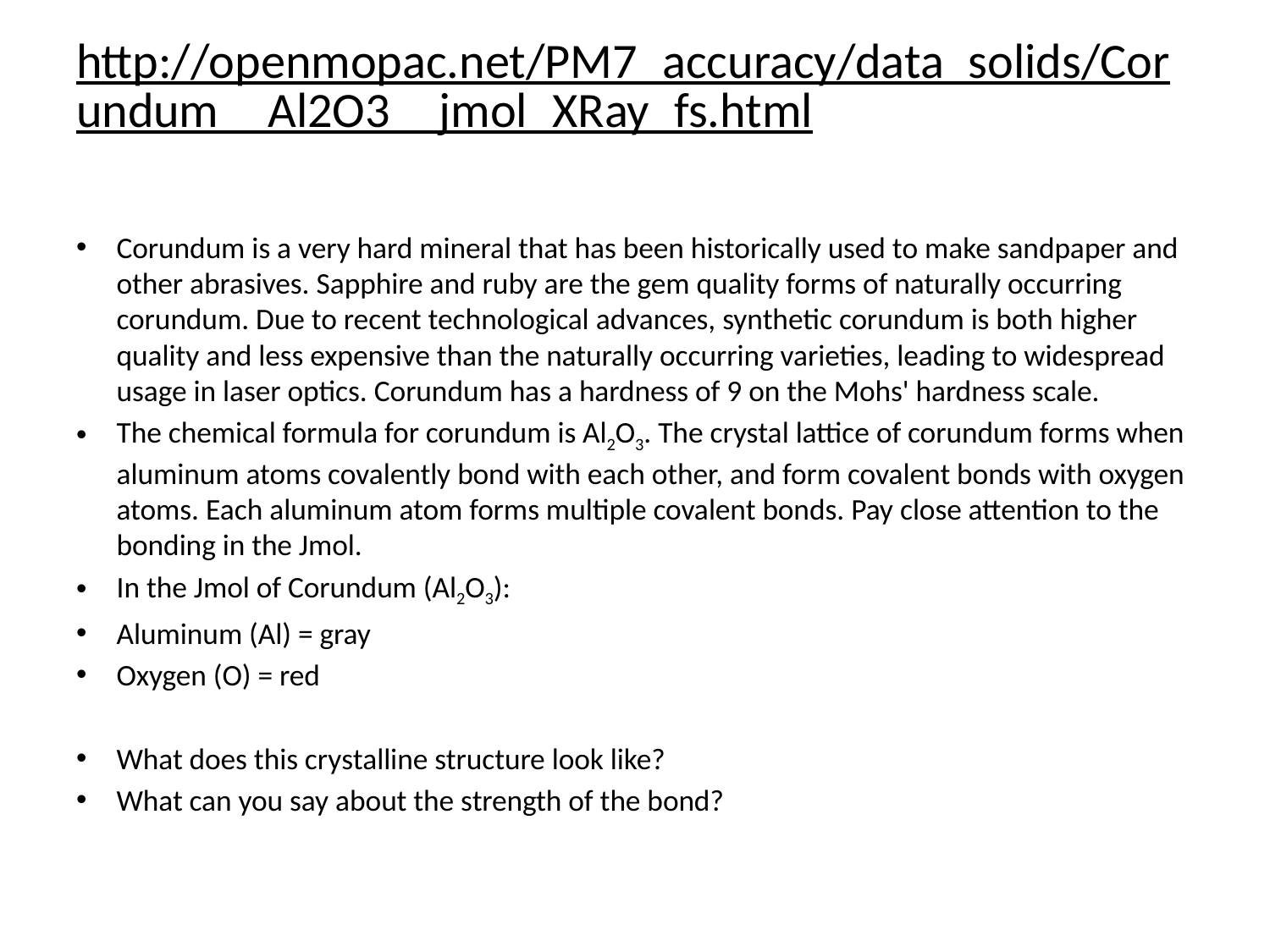

# http://openmopac.net/PM7_accuracy/data_solids/Corundum__Al2O3__jmol_XRay_fs.html
Corundum is a very hard mineral that has been historically used to make sandpaper and other abrasives. Sapphire and ruby are the gem quality forms of naturally occurring corundum. Due to recent technological advances, synthetic corundum is both higher quality and less expensive than the naturally occurring varieties, leading to widespread usage in laser optics. Corundum has a hardness of 9 on the Mohs' hardness scale.
The chemical formula for corundum is Al2O3. The crystal lattice of corundum forms when aluminum atoms covalently bond with each other, and form covalent bonds with oxygen atoms. Each aluminum atom forms multiple covalent bonds. Pay close attention to the bonding in the Jmol.
In the Jmol of Corundum (Al2O3):
Aluminum (Al) = gray
Oxygen (O) = red

What does this crystalline structure look like?
What can you say about the strength of the bond?